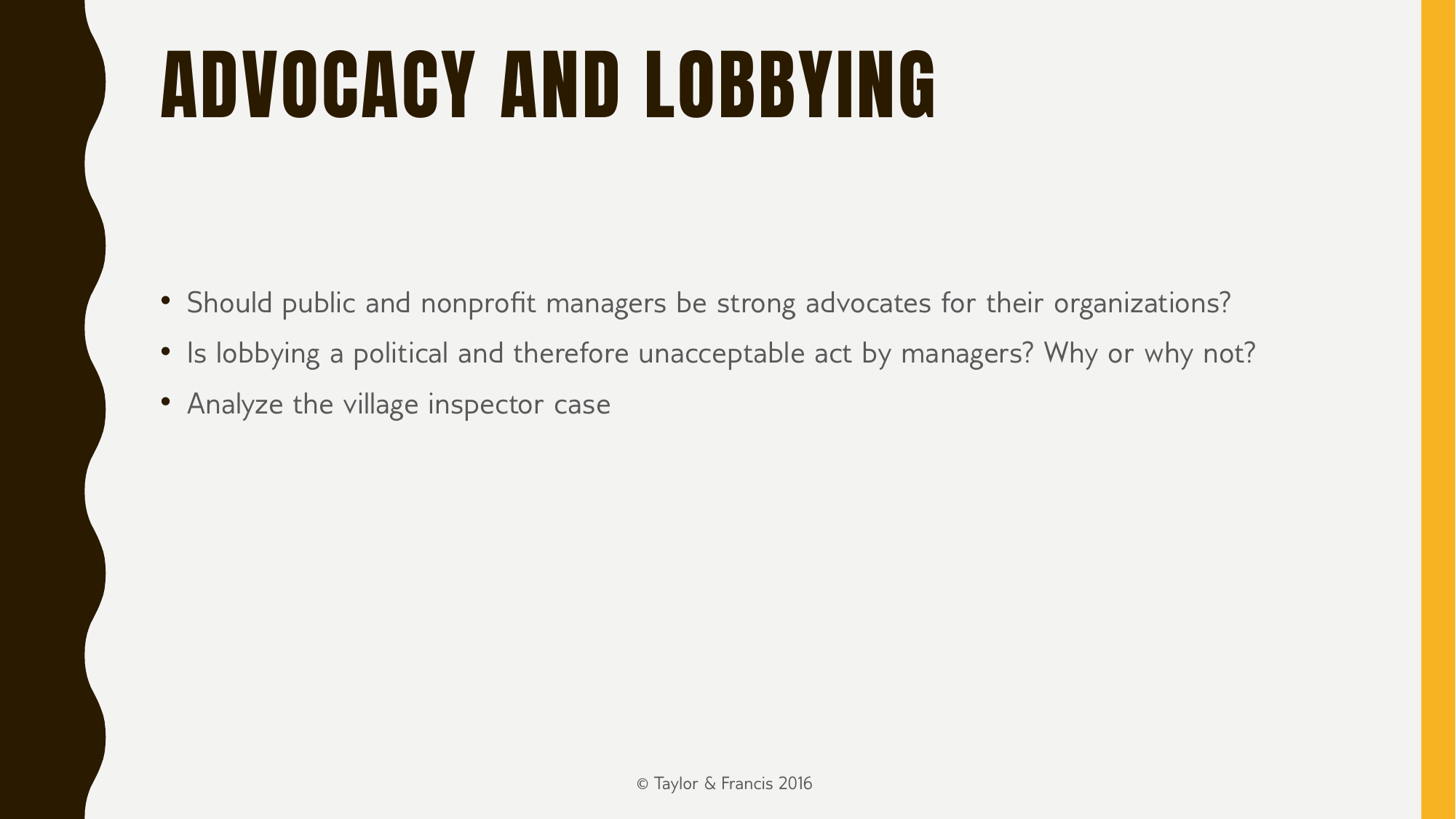

# Advocacy AND Lobbying
Should public and nonprofit managers be strong advocates for their organizations?
Is lobbying a political and therefore unacceptable act by managers? Why or why not?
Analyze the village inspector case
© Taylor & Francis 2016